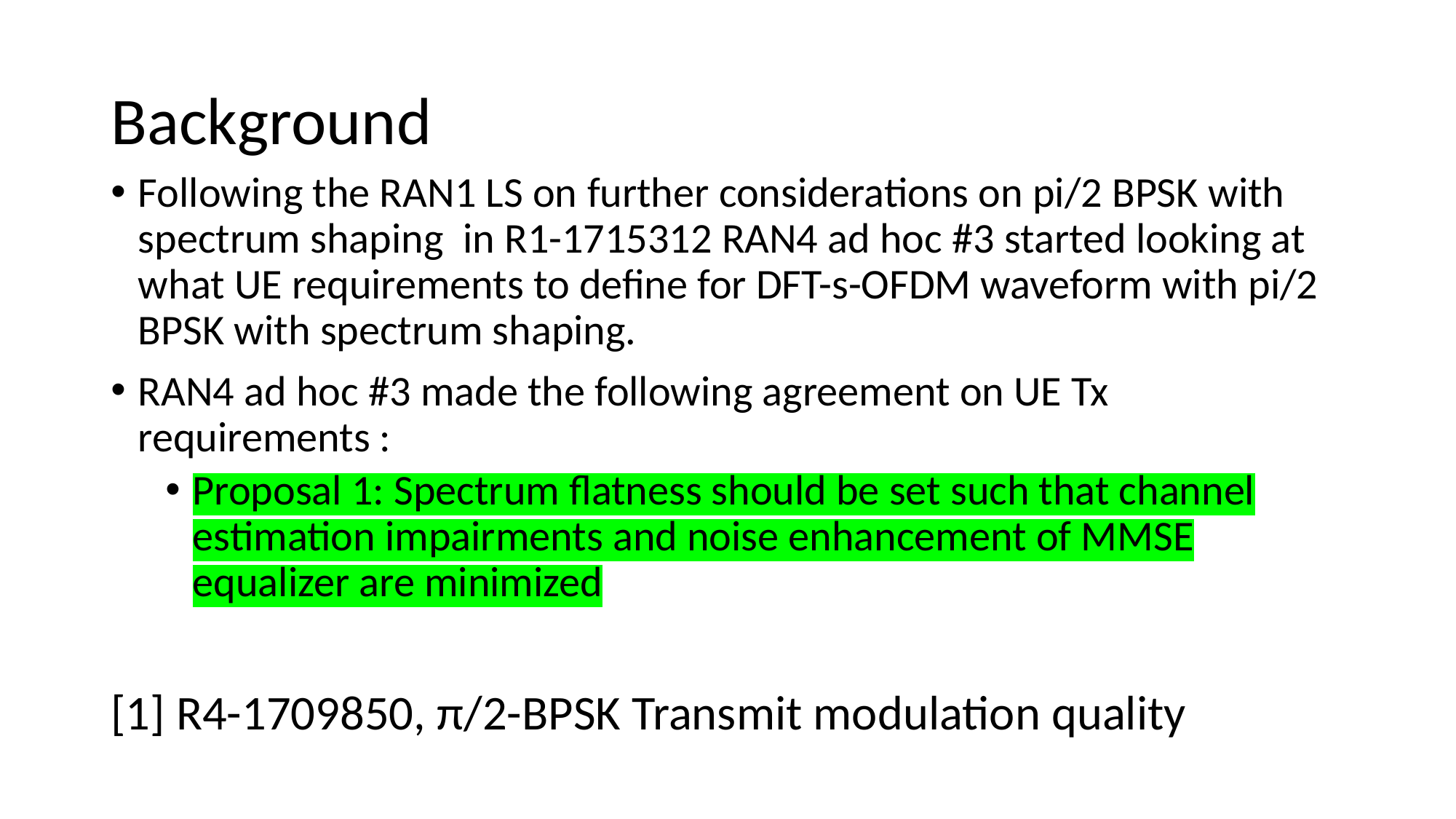

# Background
Following the RAN1 LS on further considerations on pi/2 BPSK with spectrum shaping  in R1-1715312 RAN4 ad hoc #3 started looking at what UE requirements to define for DFT-s-OFDM waveform with pi/2 BPSK with spectrum shaping.
RAN4 ad hoc #3 made the following agreement on UE Tx requirements :
Proposal 1: Spectrum flatness should be set such that channel estimation impairments and noise enhancement of MMSE equalizer are minimized

[1] R4-1709850, π/2-BPSK Transmit modulation quality